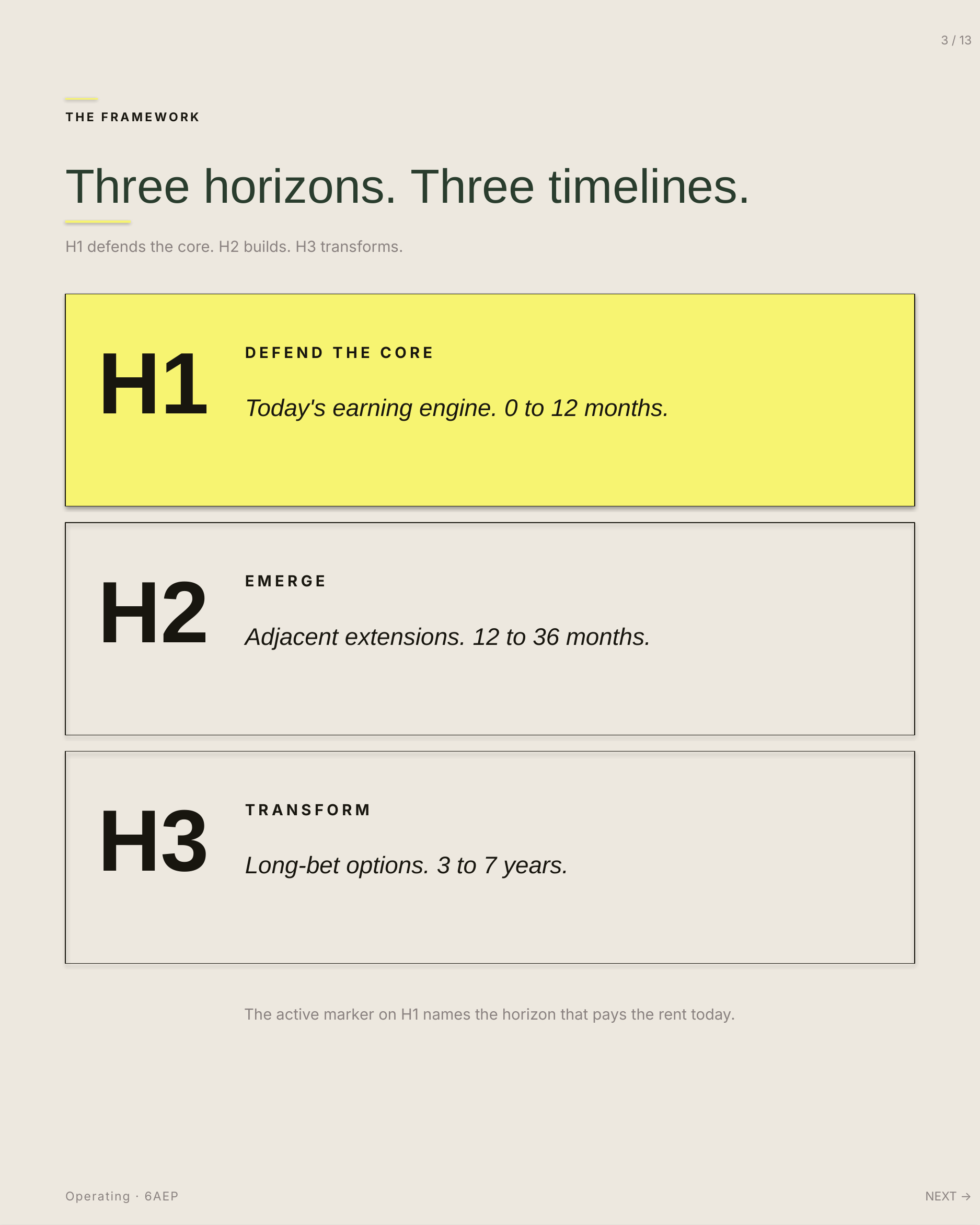

3 / 13

THE FRAMEWORK
Three horizons. Three timelines.

H1 defends the core. H2 builds. H3 transforms.

H1
DEFEND THE CORE
Today's earning engine. 0 to 12 months.

H2
EMERGE
Adjacent extensions. 12 to 36 months.

H3
TRANSFORM
Long-bet options. 3 to 7 years.
The active marker on H1 names the horizon that pays the rent today.
Operating · 6AEP
NEXT →